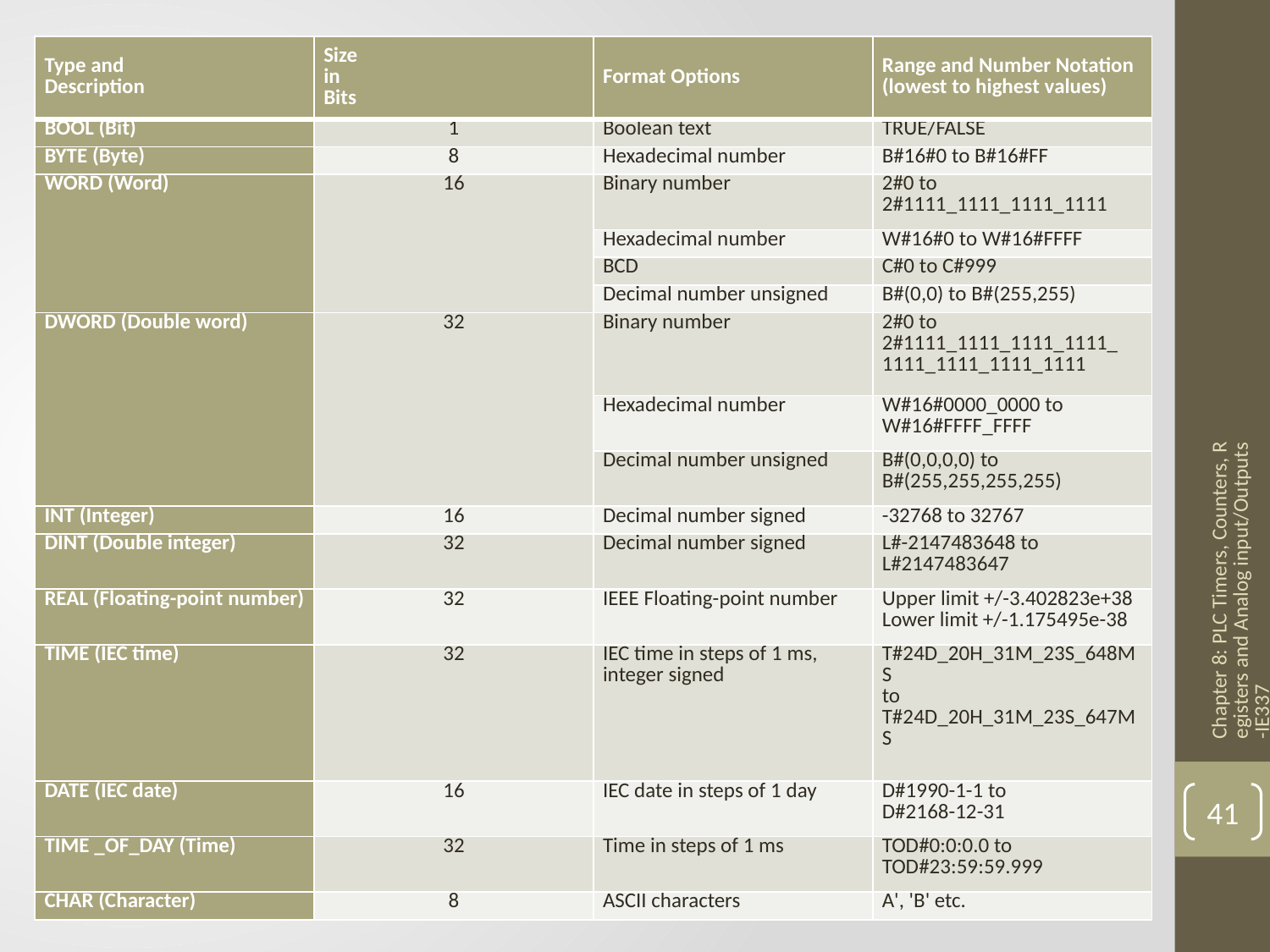

| Type and Description | Size in Bits | Format Options | Range and Number Notation (lowest to highest values) |
| --- | --- | --- | --- |
| BOOL (Bit) | 1 | Boolean text | TRUE/FALSE |
| BYTE (Byte) | 8 | Hexadecimal number | B#16#0 to B#16#FF |
| WORD (Word) | 16 | Binary number | 2#0 to 2#1111\_1111\_1111\_1111 |
|  |  | Hexadecimal number | W#16#0 to W#16#FFFF |
|  |  | BCD | C#0 to C#999 |
|  |  | Decimal number unsigned | B#(0,0) to B#(255,255) |
| DWORD (Double word) | 32 | Binary number | 2#0 to 2#1111\_1111\_1111\_1111\_ 1111\_1111\_1111\_1111 |
|  |  | Hexadecimal number | W#16#0000\_0000 to W#16#FFFF\_FFFF |
|  |  | Decimal number unsigned | B#(0,0,0,0) to B#(255,255,255,255) |
| INT (Integer) | 16 | Decimal number signed | -32768 to 32767 |
| DINT (Double integer) | 32 | Decimal number signed | L#-2147483648 to L#2147483647 |
| REAL (Floating-point number) | 32 | IEEE Floating-point number | Upper limit +/-3.402823e+38 Lower limit +/-1.175495e-38 |
| TIME (IEC time) | 32 | IEC time in steps of 1 ms, integer signed | T#24D\_20H\_31M\_23S\_648MS to T#24D\_20H\_31M\_23S\_647MS |
| DATE (IEC date) | 16 | IEC date in steps of 1 day | D#1990-1-1 to D#2168-12-31 |
| TIME \_OF\_DAY (Time) | 32 | Time in steps of 1 ms | TOD#0:0:0.0 to TOD#23:59:59.999 |
| CHAR (Character) | 8 | ASCII characters | A', 'B' etc. |
Chapter 8: PLC Timers, Counters, Registers and Analog input/Outputs -IE337
41